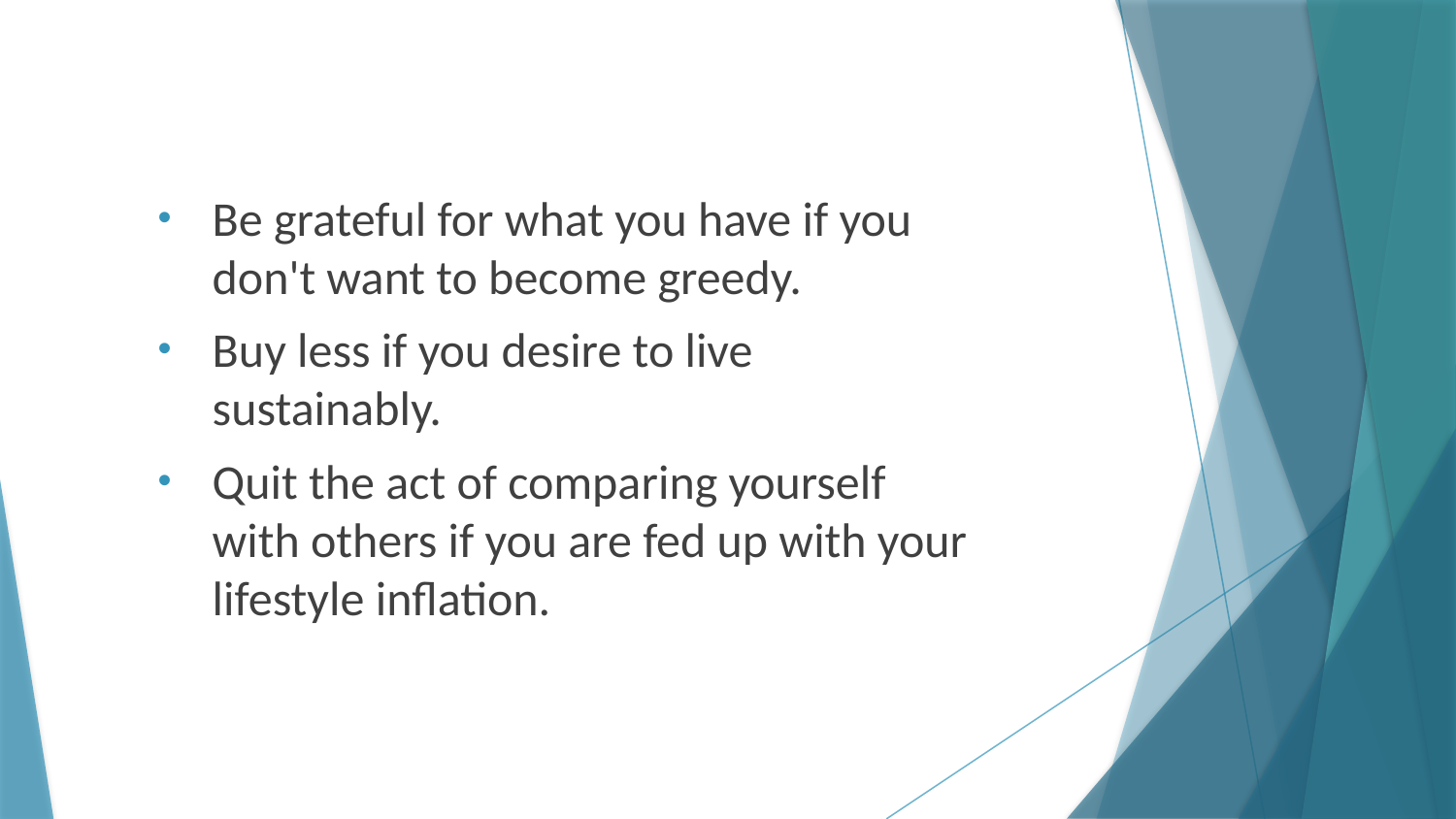

Be grateful for what you have if you don't want to become greedy.
Buy less if you desire to live sustainably.
Quit the act of comparing yourself with others if you are fed up with your lifestyle inflation.